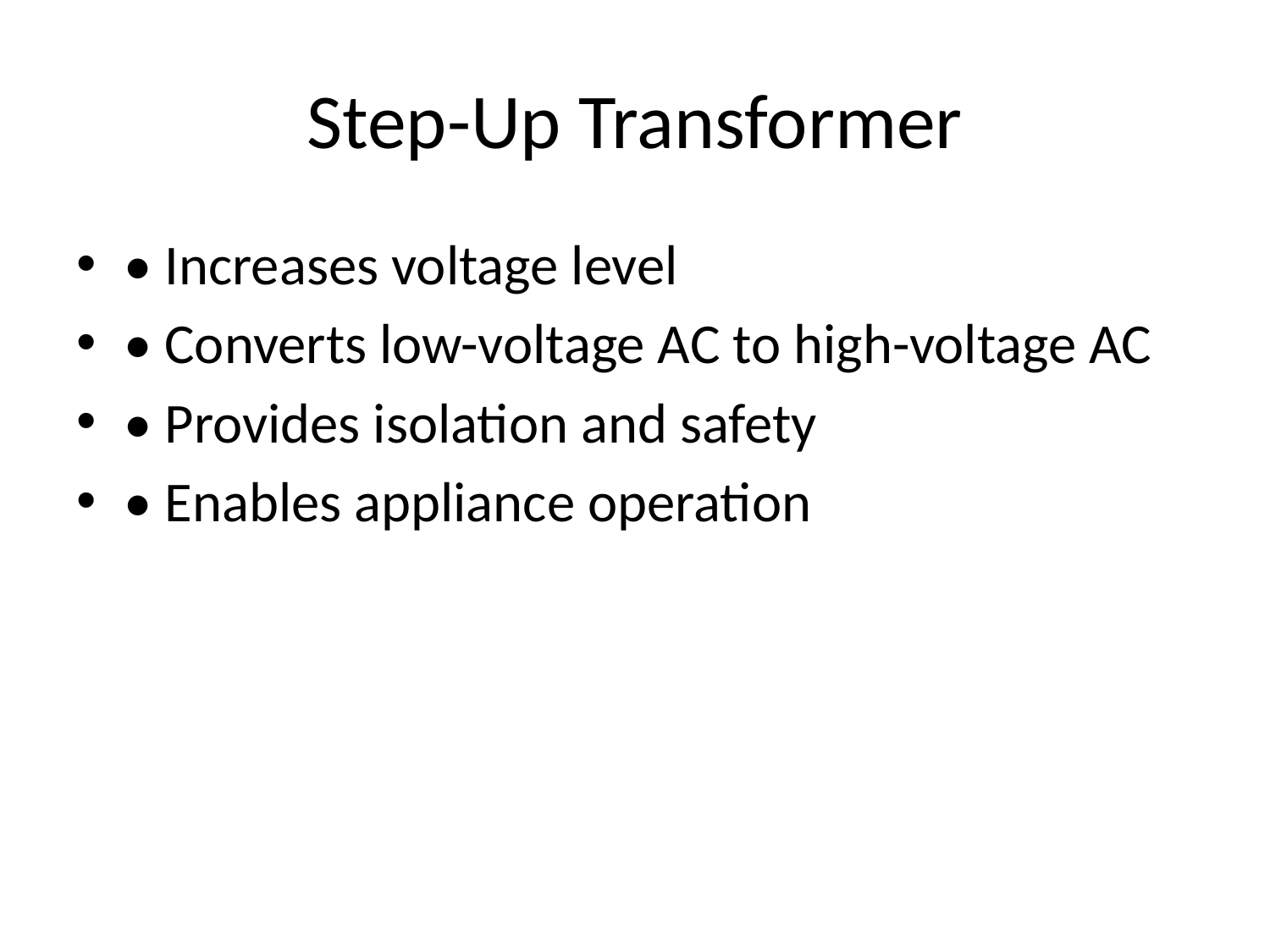

# Step-Up Transformer
• Increases voltage level
• Converts low-voltage AC to high-voltage AC
• Provides isolation and safety
• Enables appliance operation